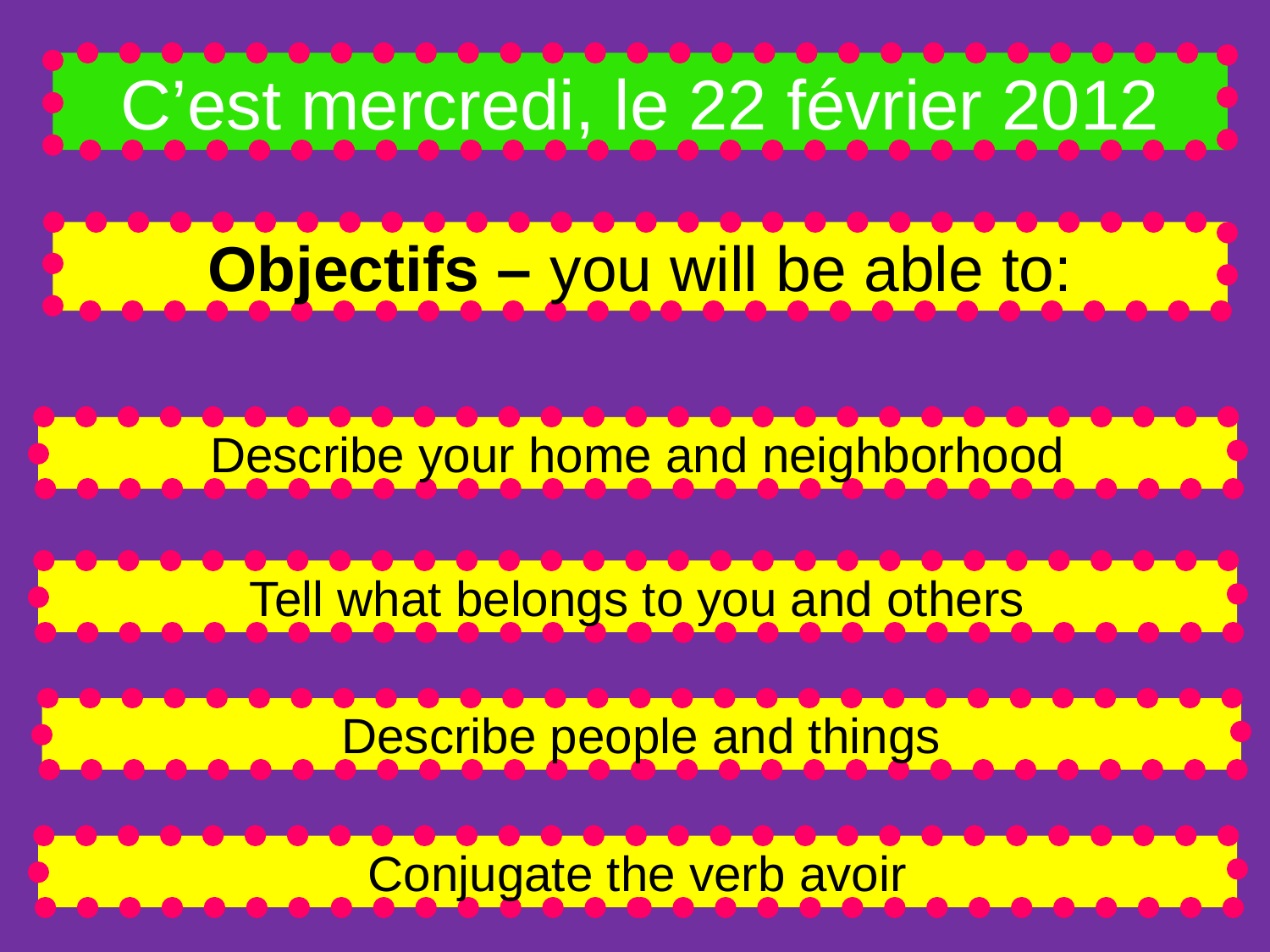

C’est mercredi, le 22 février 2012
Objectifs – you will be able to:
Describe your home and neighborhood
Tell what belongs to you and others
Describe people and things
Conjugate the verb avoir